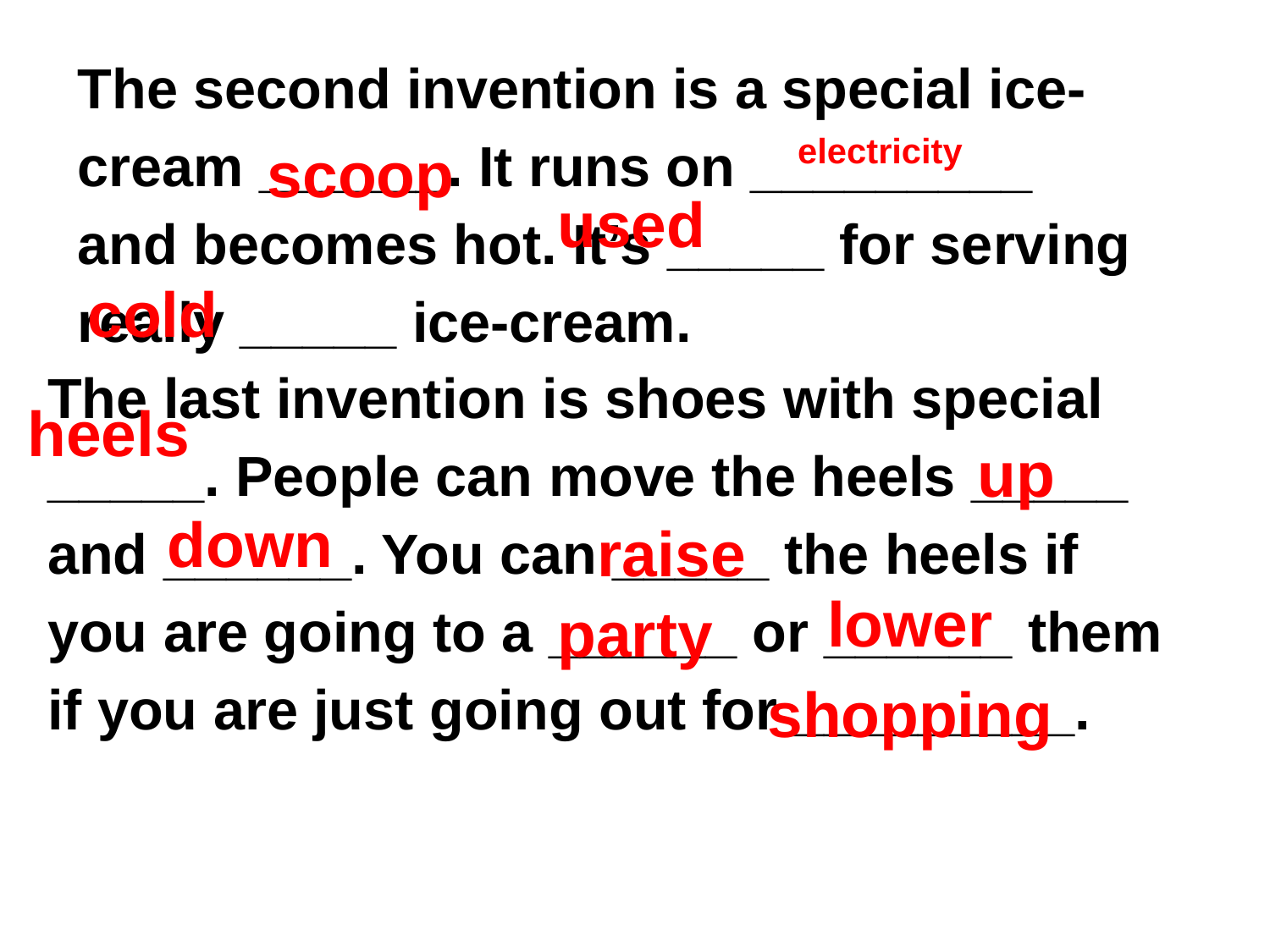

The second invention is a special ice-cream ______. It runs on _________      and becomes hot. It’s _____ for serving really _____ ice-cream.
scoop
electricity
used
cold
The last invention is shoes with special  _____. People can move the heels _____ and ______. You can _____ the heels if you are going to a ______ or ______ them if you are just going out for _________.
heels
up
down
raise
lower
party
shopping